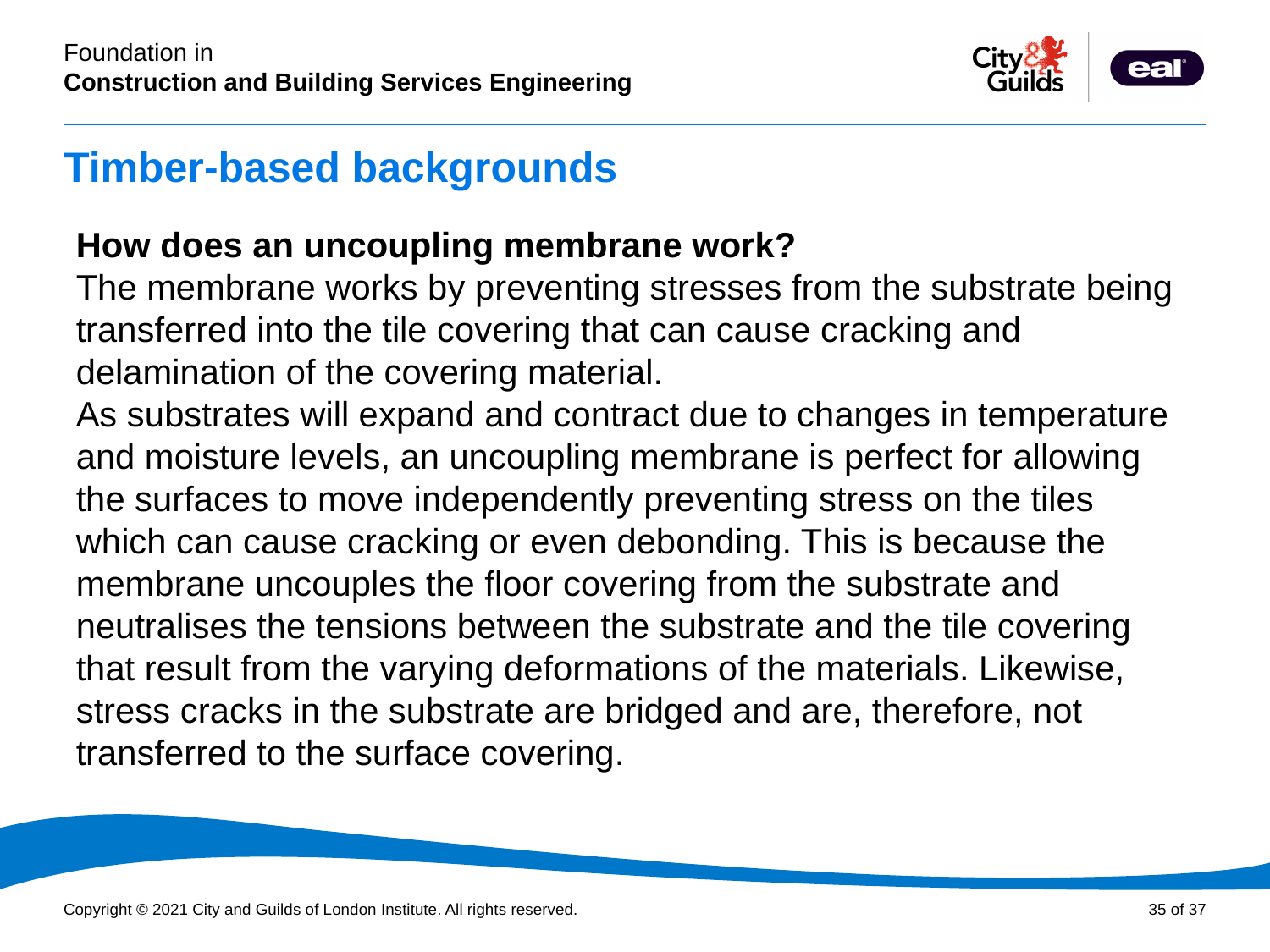

# Timber-based backgrounds
How does an uncoupling membrane work?
The membrane works by preventing stresses from the substrate being transferred into the tile covering that can cause cracking and delamination of the covering material.
As substrates will expand and contract due to changes in temperature and moisture levels, an uncoupling membrane is perfect for allowing the surfaces to move independently preventing stress on the tiles which can cause cracking or even debonding. This is because the membrane uncouples the floor covering from the substrate and neutralises the tensions between the substrate and the tile covering that result from the varying deformations of the materials. Likewise, stress cracks in the substrate are bridged and are, therefore, not transferred to the surface covering.